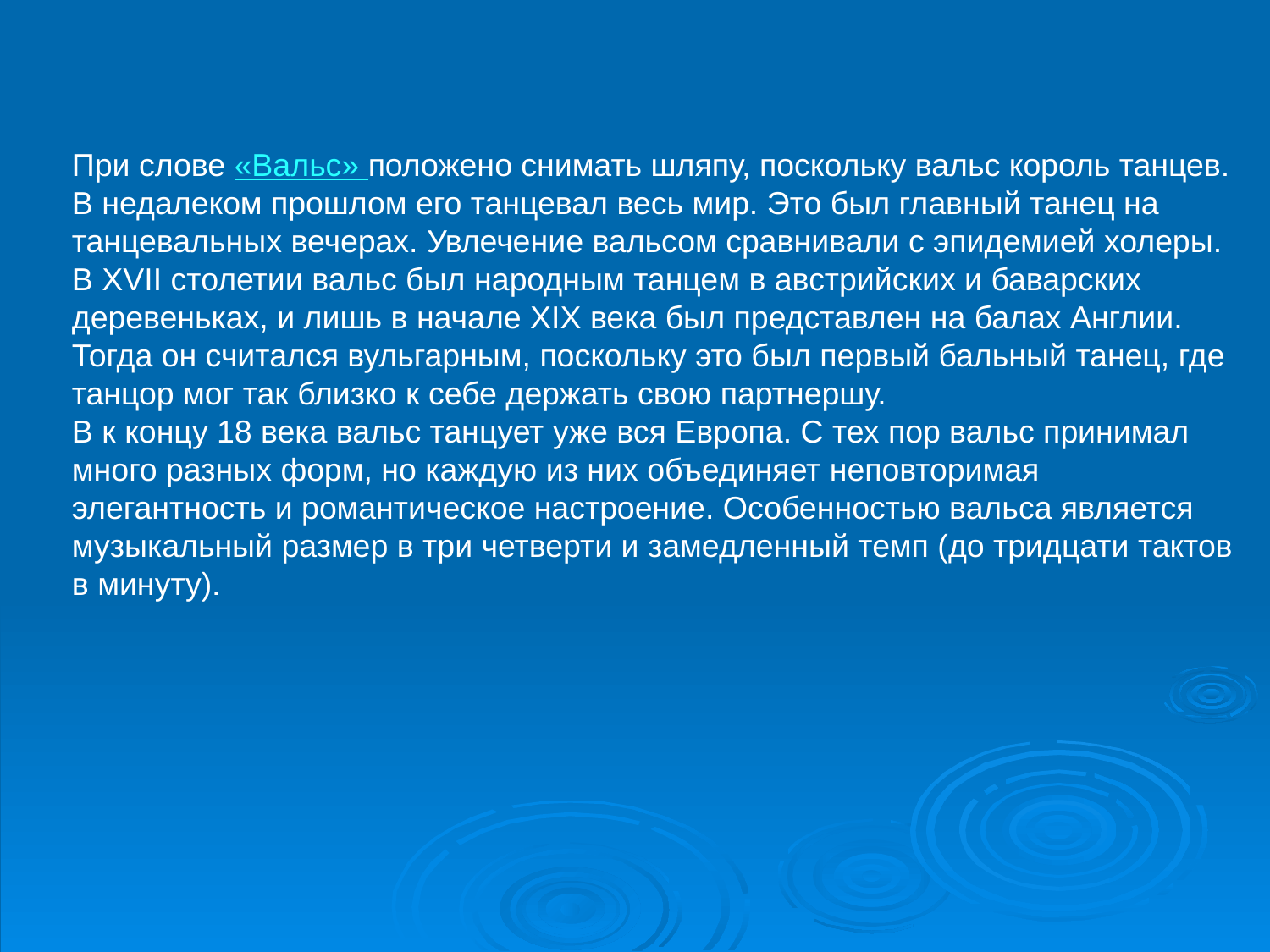

При слове «Вальс» положено снимать шляпу, поскольку вальс король танцев. В недалеком прошлом его танцевал весь мир. Это был главный танец на танцевальных вечерах. Увлечение вальсом сравнивали с эпидемией холеры. В XVII столетии вальс был народным танцем в австрийских и баварских деревеньках, и лишь в начале XIX века был представлен на балах Англии. Тогда он считался вульгарным, поскольку это был первый бальный танец, где танцор мог так близко к себе держать свою партнершу.
В к концу 18 века вальс танцует уже вся Европа. С тех пор вальс принимал много разных форм, но каждую из них объединяет неповторимая элегантность и романтическое настроение. Особенностью вальса является музыкальный размер в три четверти и замедленный темп (до тридцати тактов в минуту).